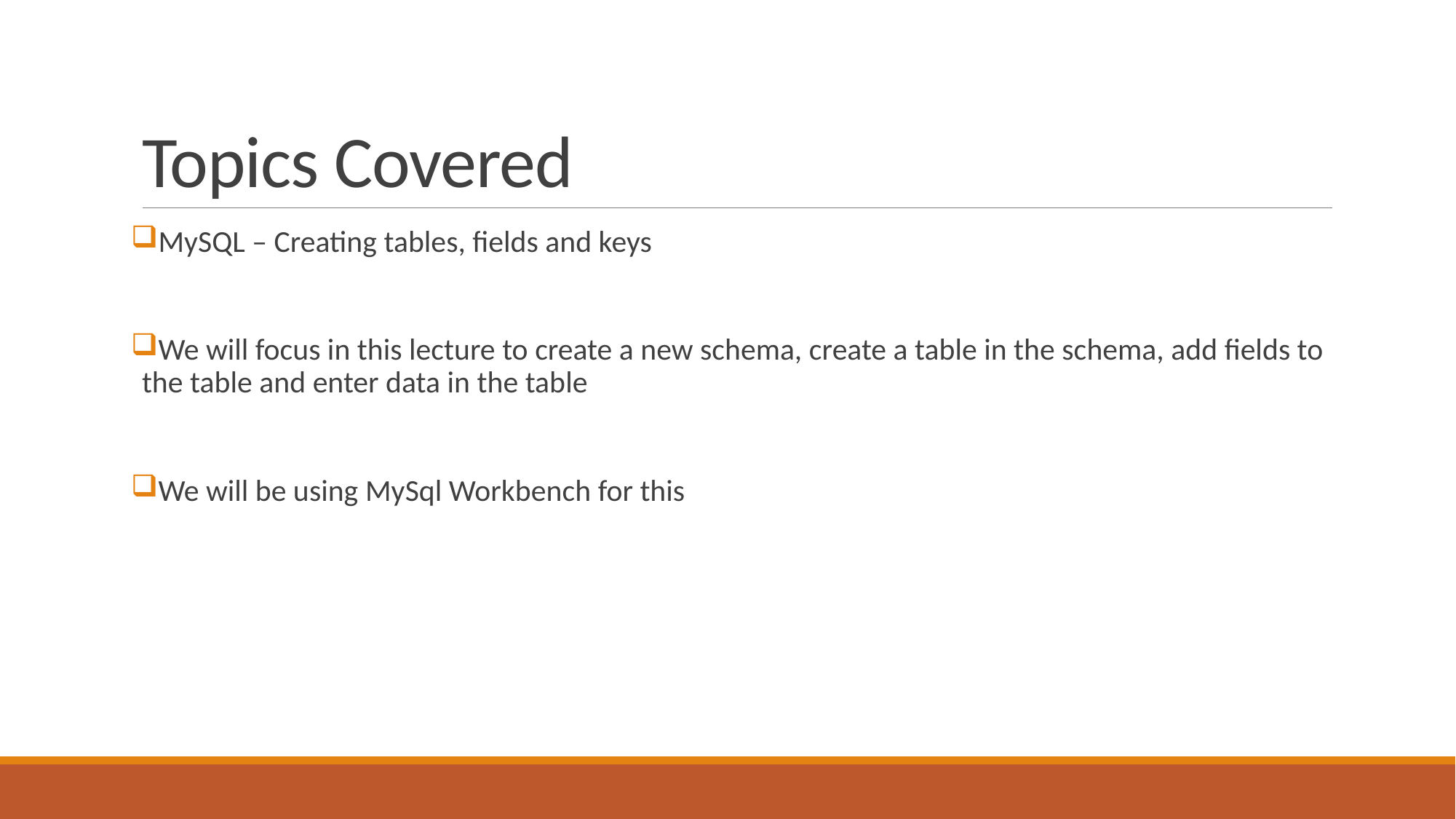

# Topics Covered
MySQL – Creating tables, fields and keys

We will focus in this lecture to create a new schema, create a table in the schema, add fields to the table and enter data in the table

We will be using MySql Workbench for this